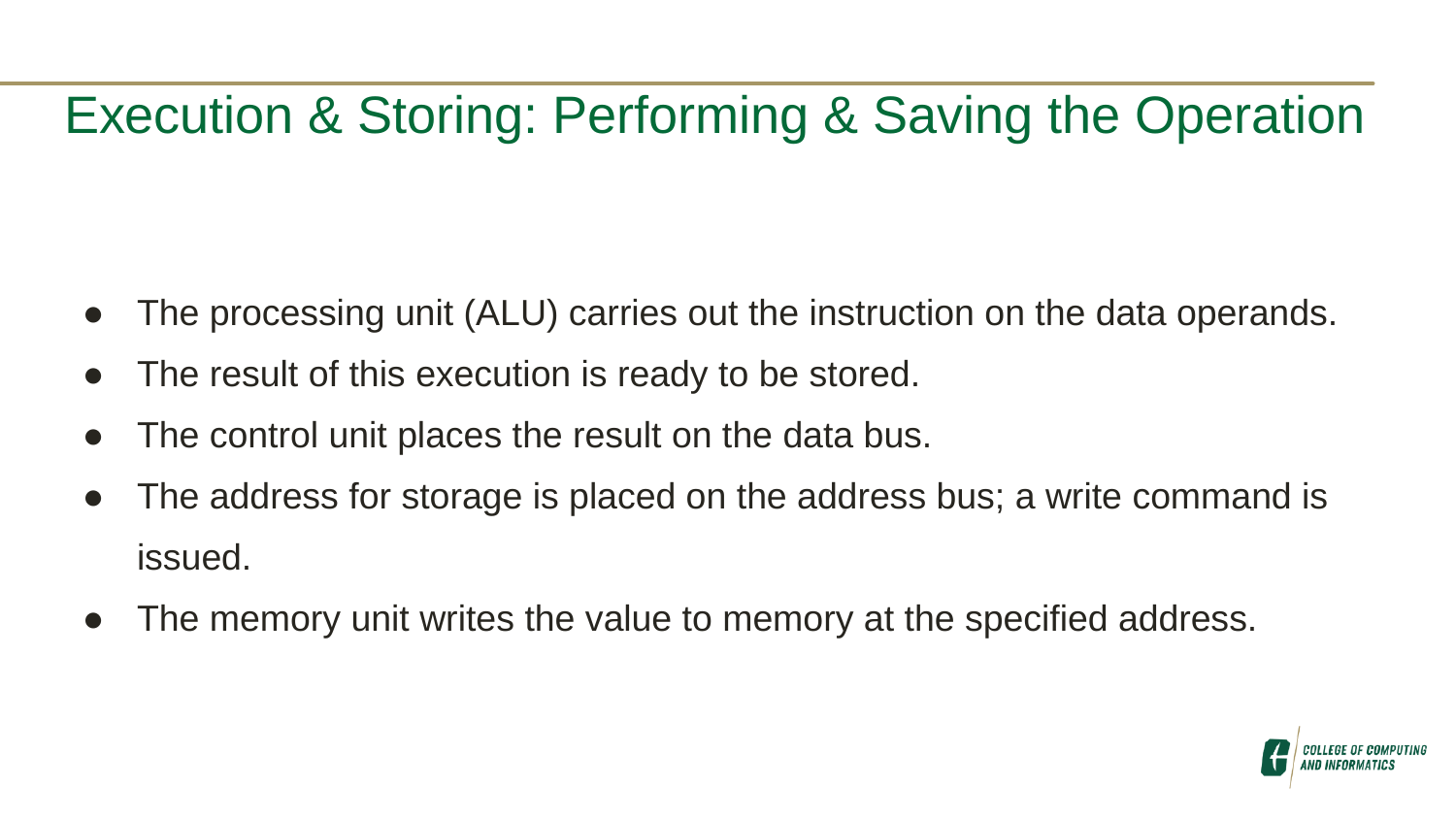

# Execution & Storing: Performing & Saving the Operation
The processing unit (ALU) carries out the instruction on the data operands.
The result of this execution is ready to be stored.
The control unit places the result on the data bus.
The address for storage is placed on the address bus; a write command is issued.
The memory unit writes the value to memory at the specified address.